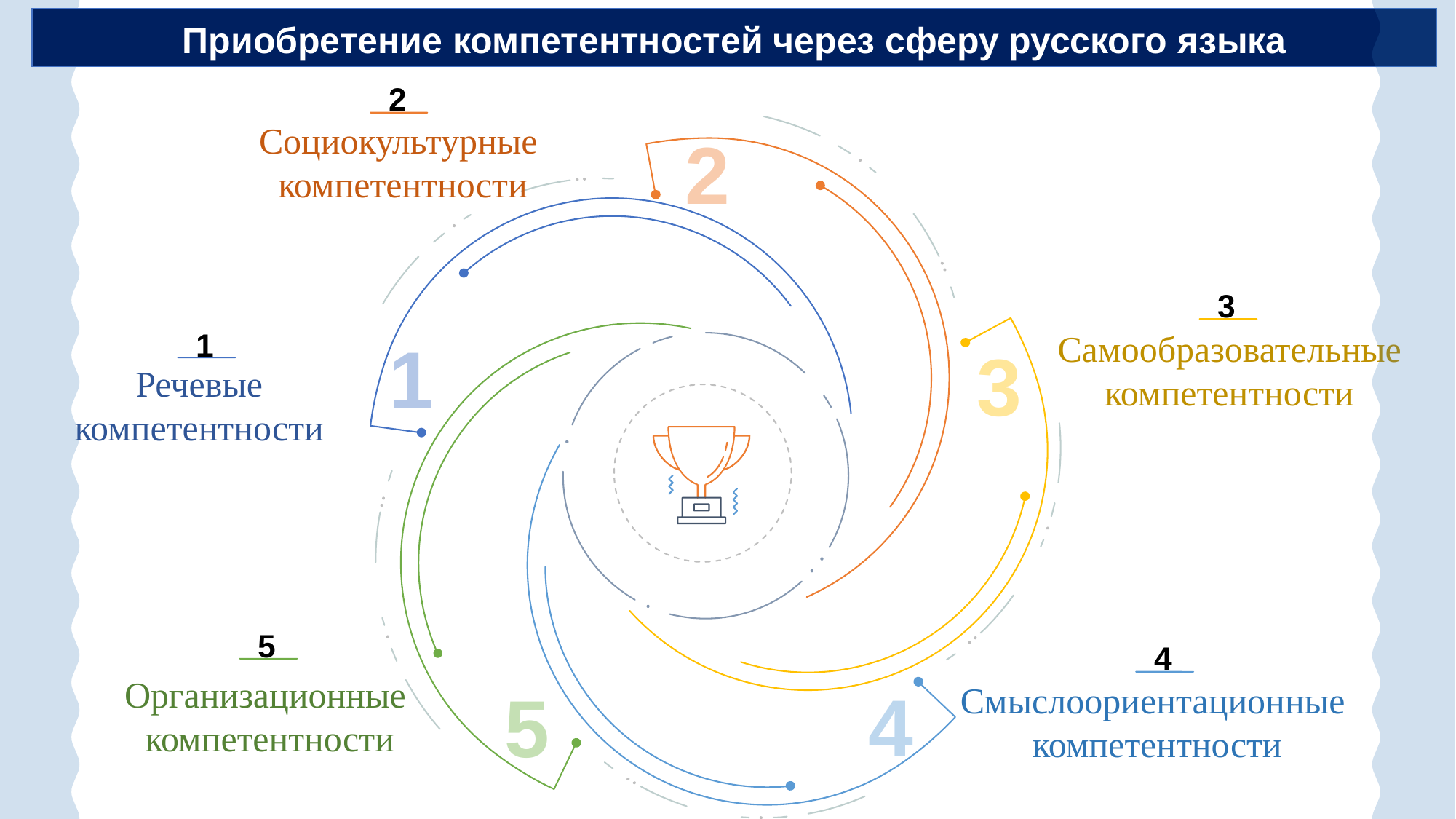

Приобретение компетентностей через сферу русского языка
2

Социокультурные
компетентности

2

3

Самообразовательные компетентности
1

1

3

Речевые
компетентности

5

4

Организационные
компетентности
Смыслоориентационные
компетентности
4
5